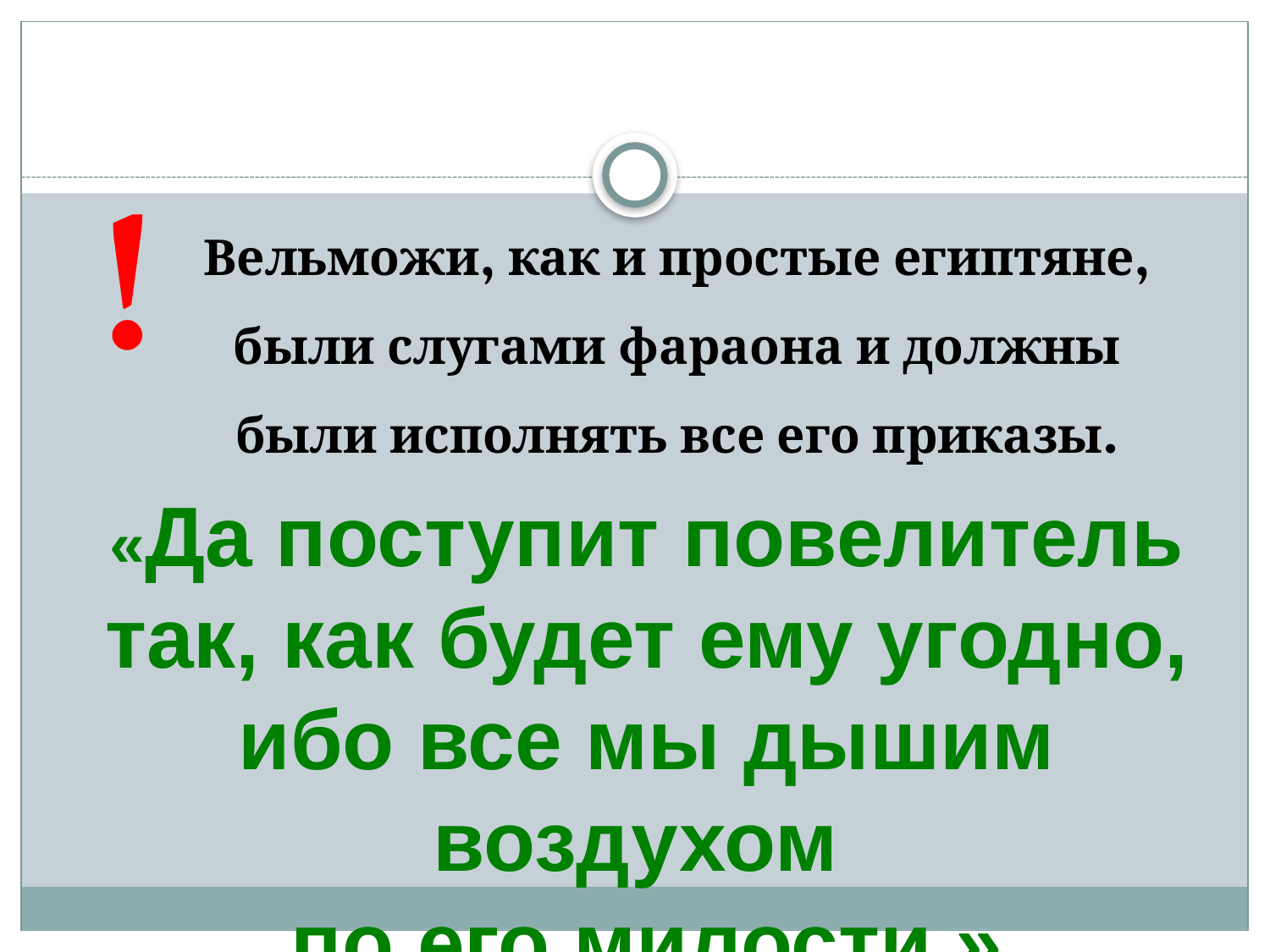

!
Вельможи, как и простые египтяне, были слугами фараона и должны были исполнять все его приказы.
«Да поступит повелитель так, как будет ему угодно, ибо все мы дышим воздухом
по его милости.»